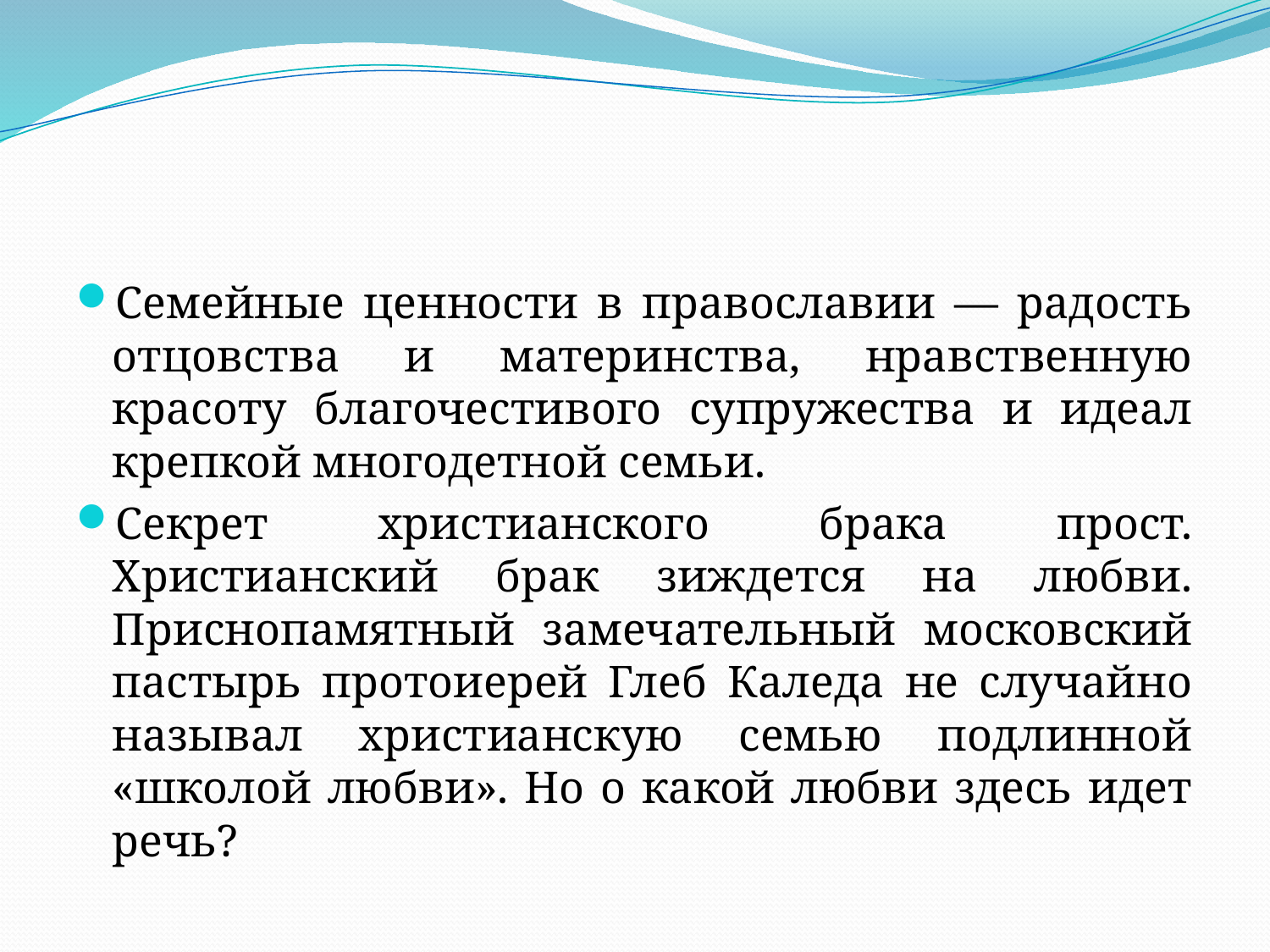

#
Семейные ценности в православии — радость отцовства и материнства, нравственную красоту благочестивого супружества и идеал крепкой многодетной семьи.
Секрет христианского брака прост. Христианский брак зиждется на любви. Приснопамятный замечательный московский пастырь протоиерей Глеб Каледа не случайно называл христианскую семью подлинной «школой любви». Но о какой любви здесь идет речь?